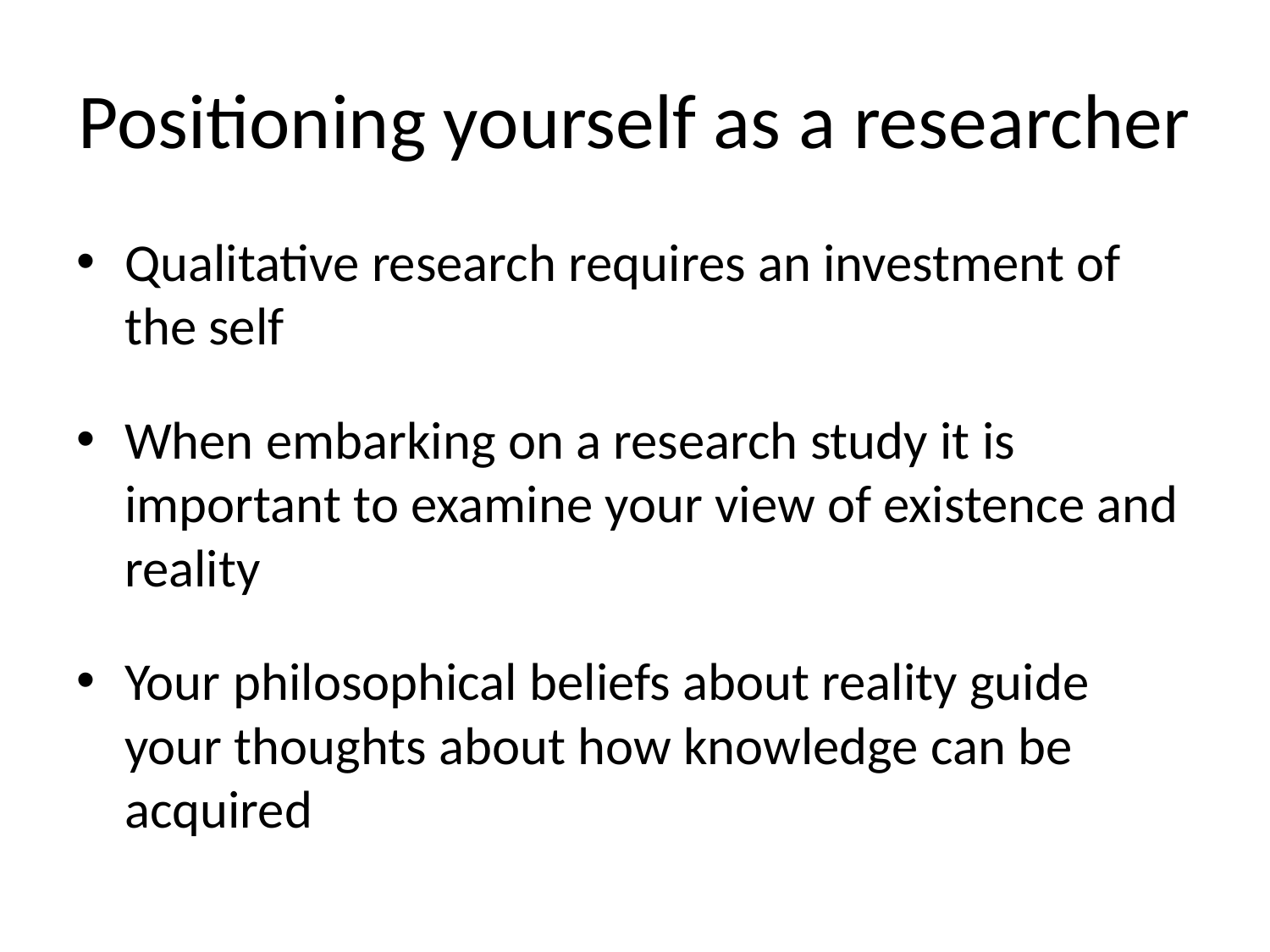

# Positioning yourself as a researcher
Qualitative research requires an investment of the self
When embarking on a research study it is important to examine your view of existence and reality
Your philosophical beliefs about reality guide your thoughts about how knowledge can be acquired